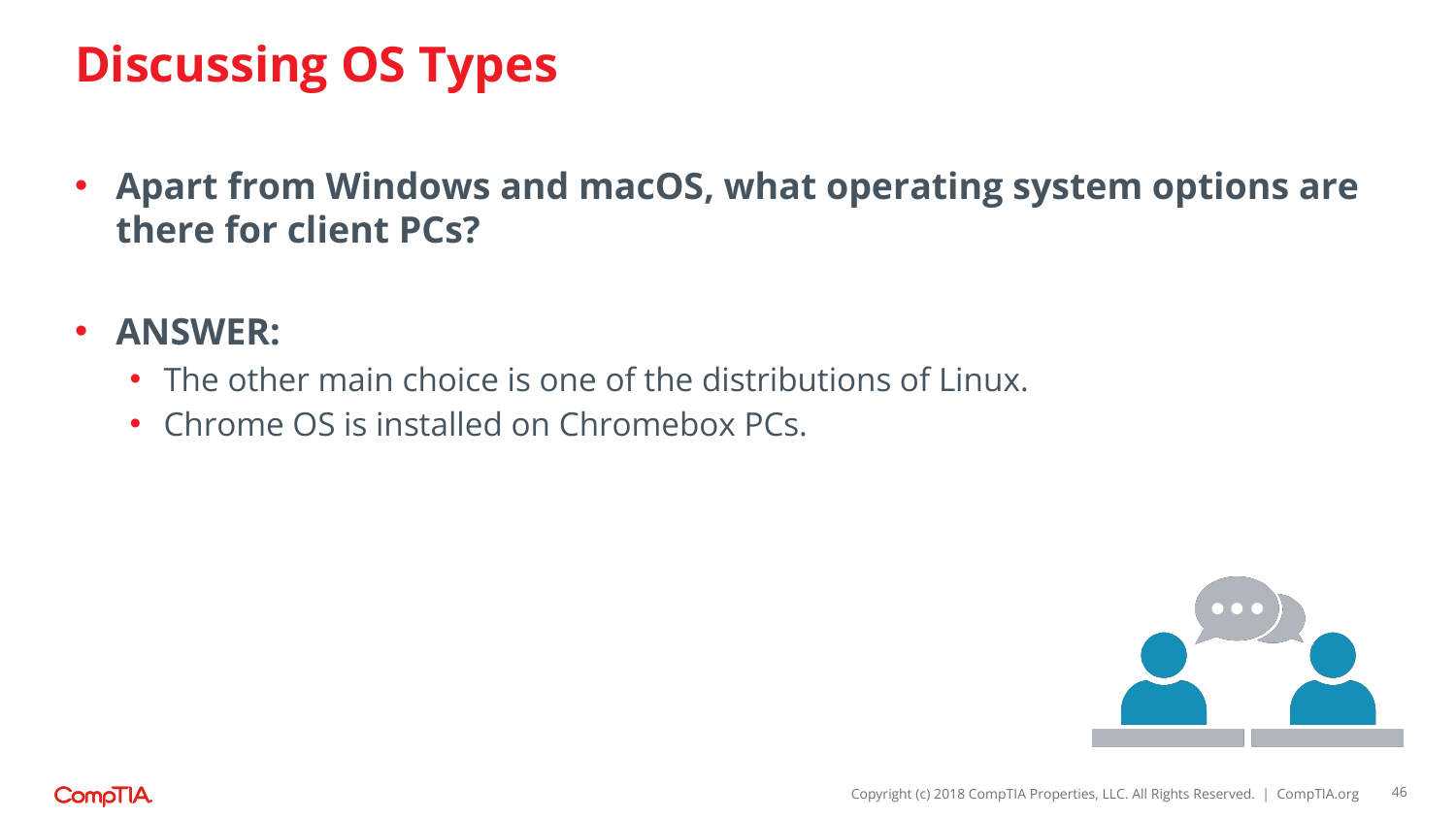

# Discussing OS Types
Apart from Windows and macOS, what operating system options are there for client PCs?

ANSWER:​
The other main choice is one of the distributions of Linux.
Chrome OS is installed on Chromebox PCs.
46